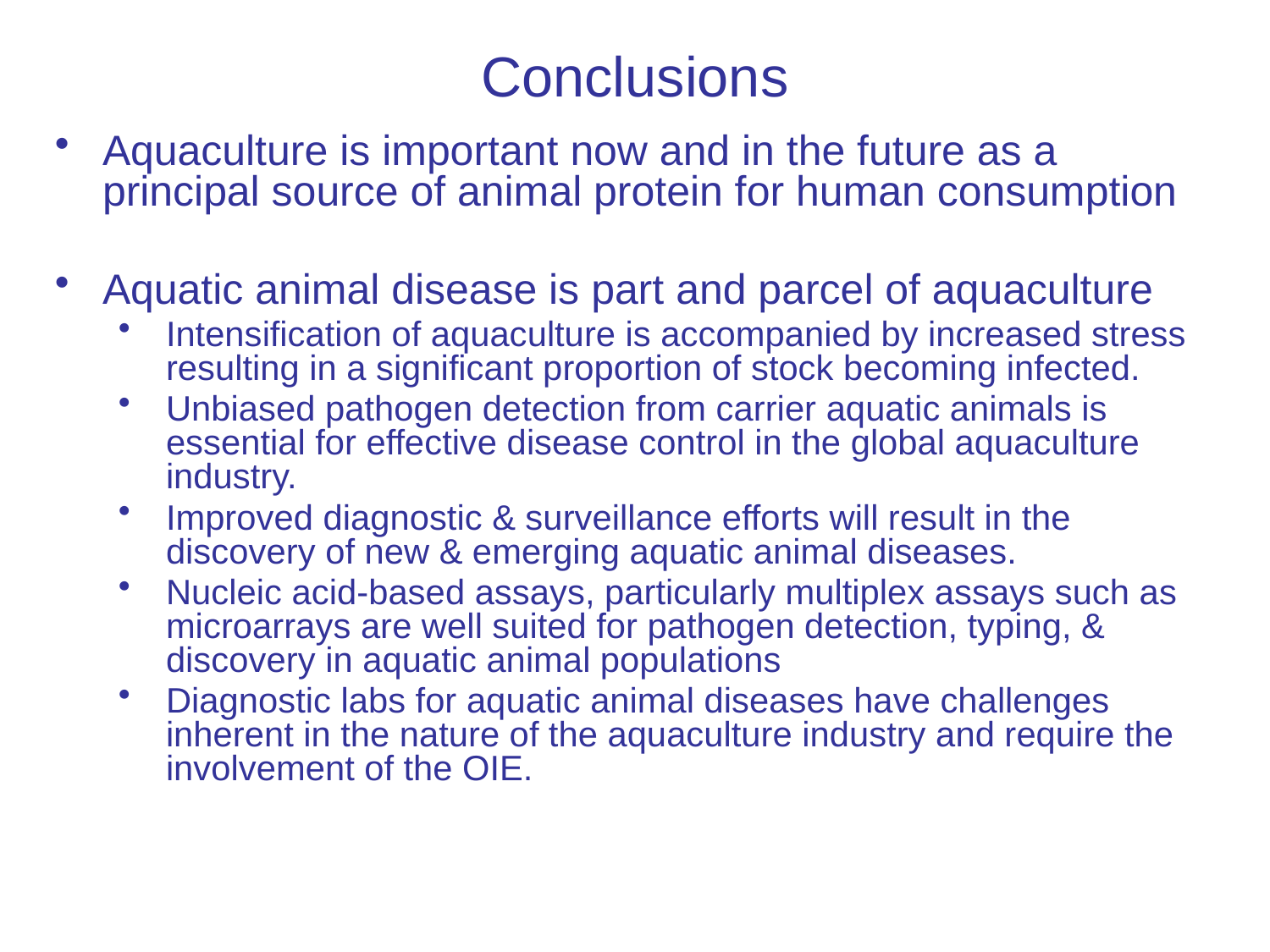

Conclusions
Aquaculture is important now and in the future as a principal source of animal protein for human consumption

Aquatic animal disease is part and parcel of aquaculture
Intensification of aquaculture is accompanied by increased stress resulting in a significant proportion of stock becoming infected.
Unbiased pathogen detection from carrier aquatic animals is essential for effective disease control in the global aquaculture industry.
Improved diagnostic & surveillance efforts will result in the discovery of new & emerging aquatic animal diseases.
Nucleic acid-based assays, particularly multiplex assays such as microarrays are well suited for pathogen detection, typing, & discovery in aquatic animal populations
Diagnostic labs for aquatic animal diseases have challenges inherent in the nature of the aquaculture industry and require the involvement of the OIE.